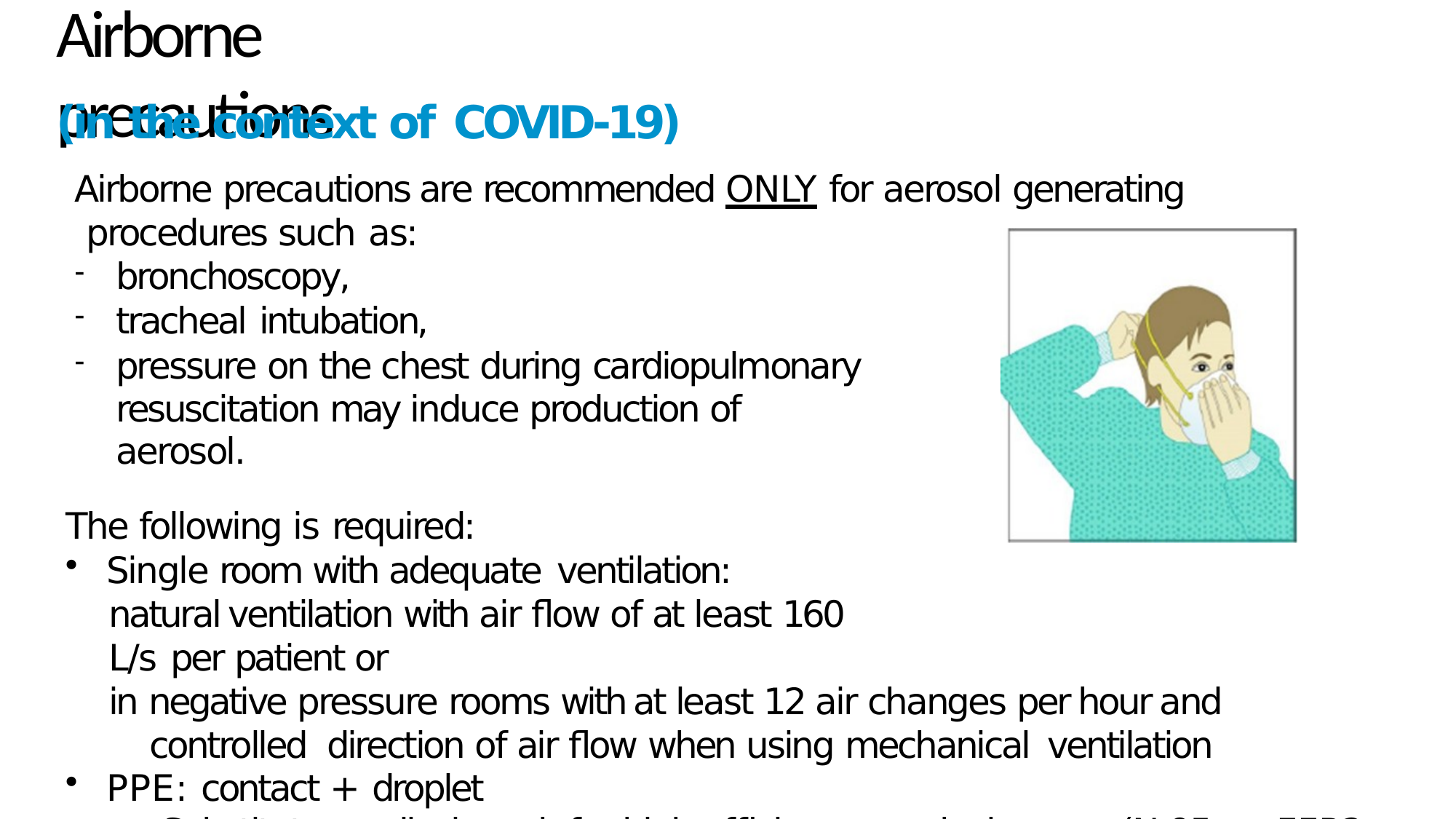

# Airborne precautions
(in the context of COVID-19)
Airborne precautions are recommended ONLY for aerosol generating  procedures such as:
bronchoscopy,
tracheal intubation,
pressure on the chest during cardiopulmonary  resuscitation may induce production of aerosol.
The following is required:
Single room with adequate ventilation:
natural ventilation with air flow of at least 160 L/s per patient or
in negative pressure rooms with at least 12 air changes per hour and controlled  direction of air flow when using mechanical ventilation
PPE: contact + droplet
Substitute medical mask for high-efficiency masks in room (N-95, or FFP2 or  equivalent masks)